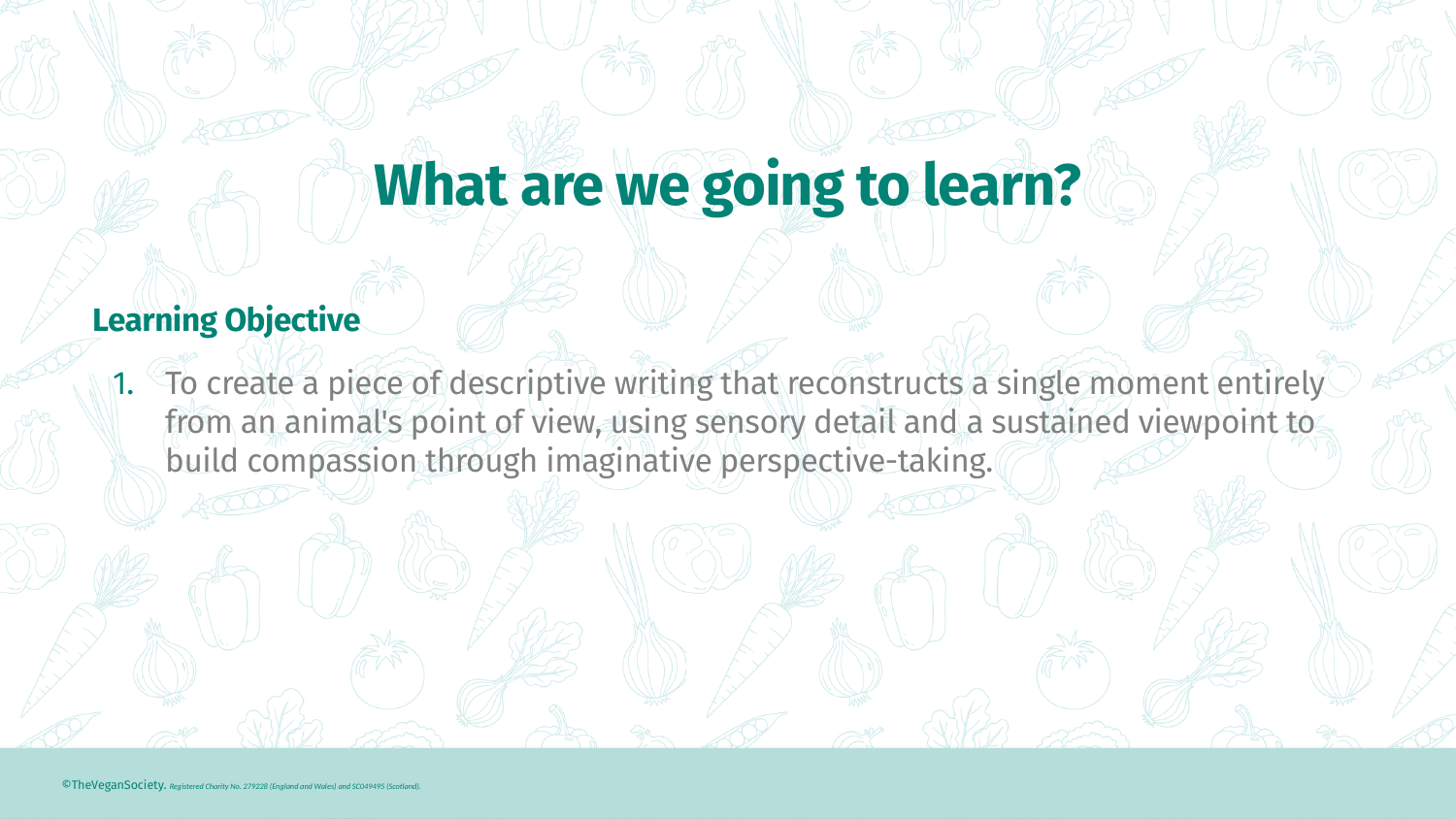

# What are we going to learn?
Learning Objective
To create a piece of descriptive writing that reconstructs a single moment entirely from an animal's point of view, using sensory detail and a sustained viewpoint to build compassion through imaginative perspective-taking.